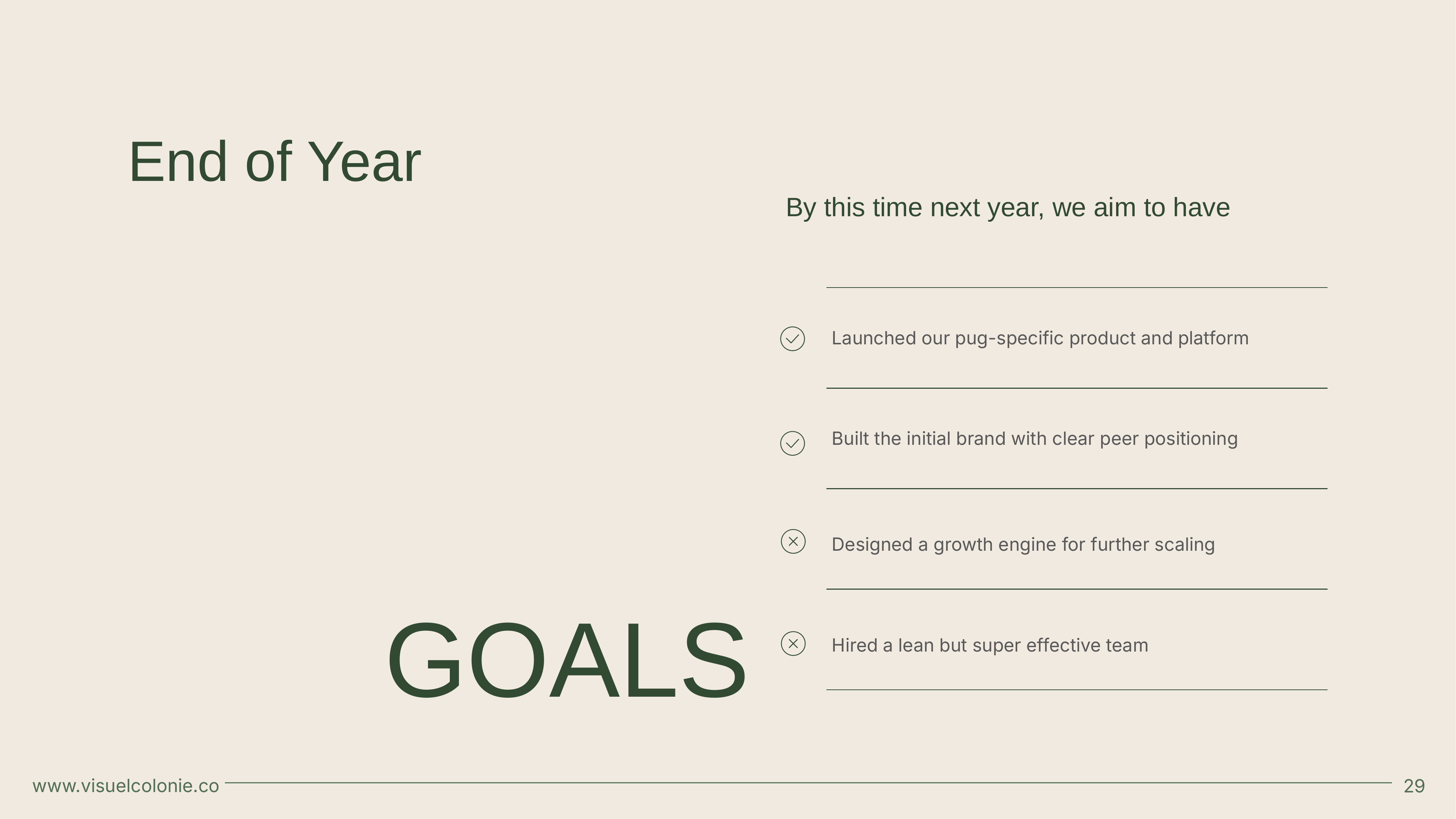

End of Year
By this time next year, we aim to have

| Launched our pug-specific product and platform |
| --- |
| Built the initial brand with clear peer positioning |
| Designed a growth engine for further scaling |
| Hired a lean but super effective team |

GOALS

www.visuelcolonie.co
29